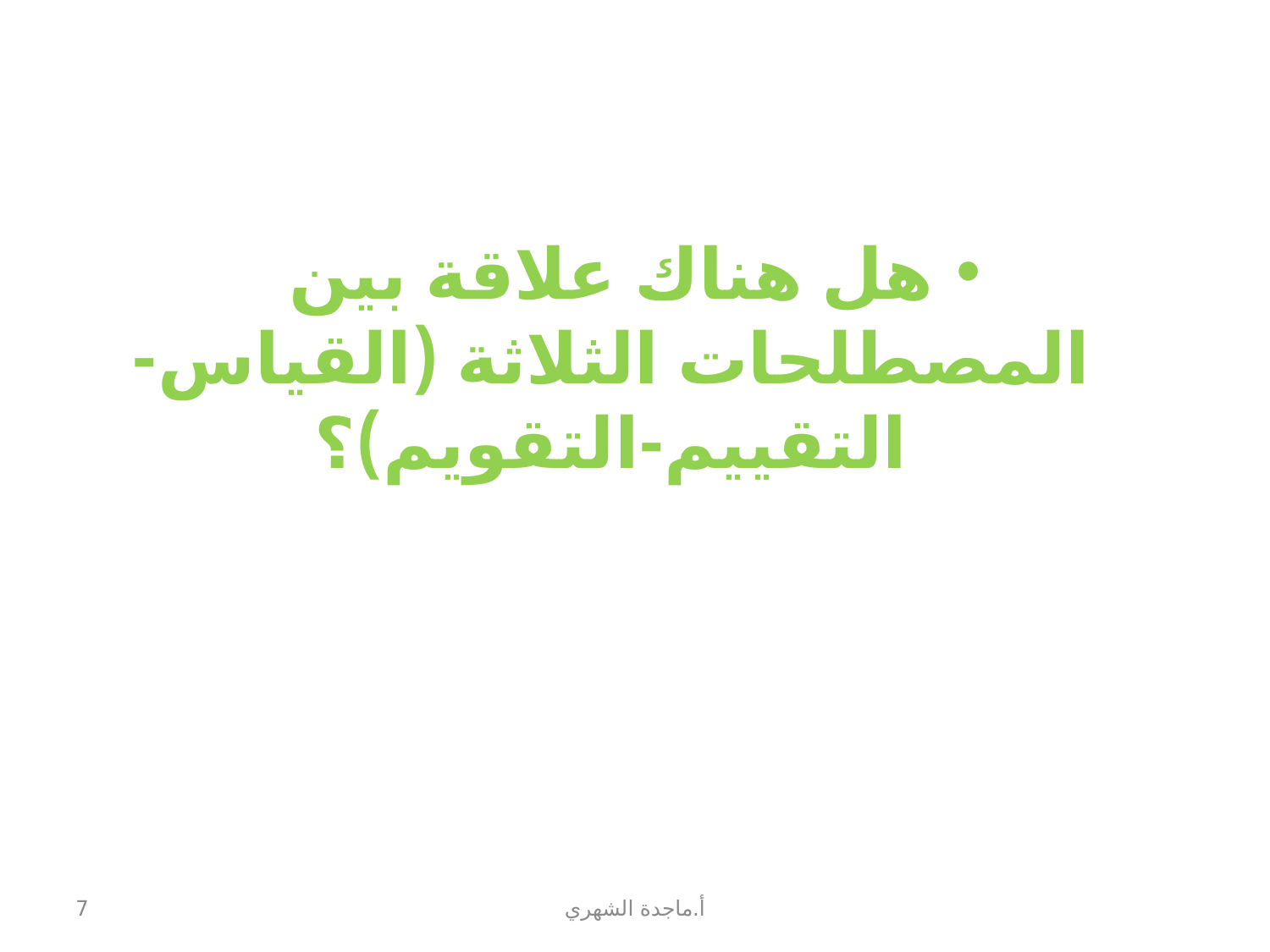

هل هناك علاقة بين المصطلحات الثلاثة (القياس-التقييم-التقويم)؟
7
أ.ماجدة الشهري